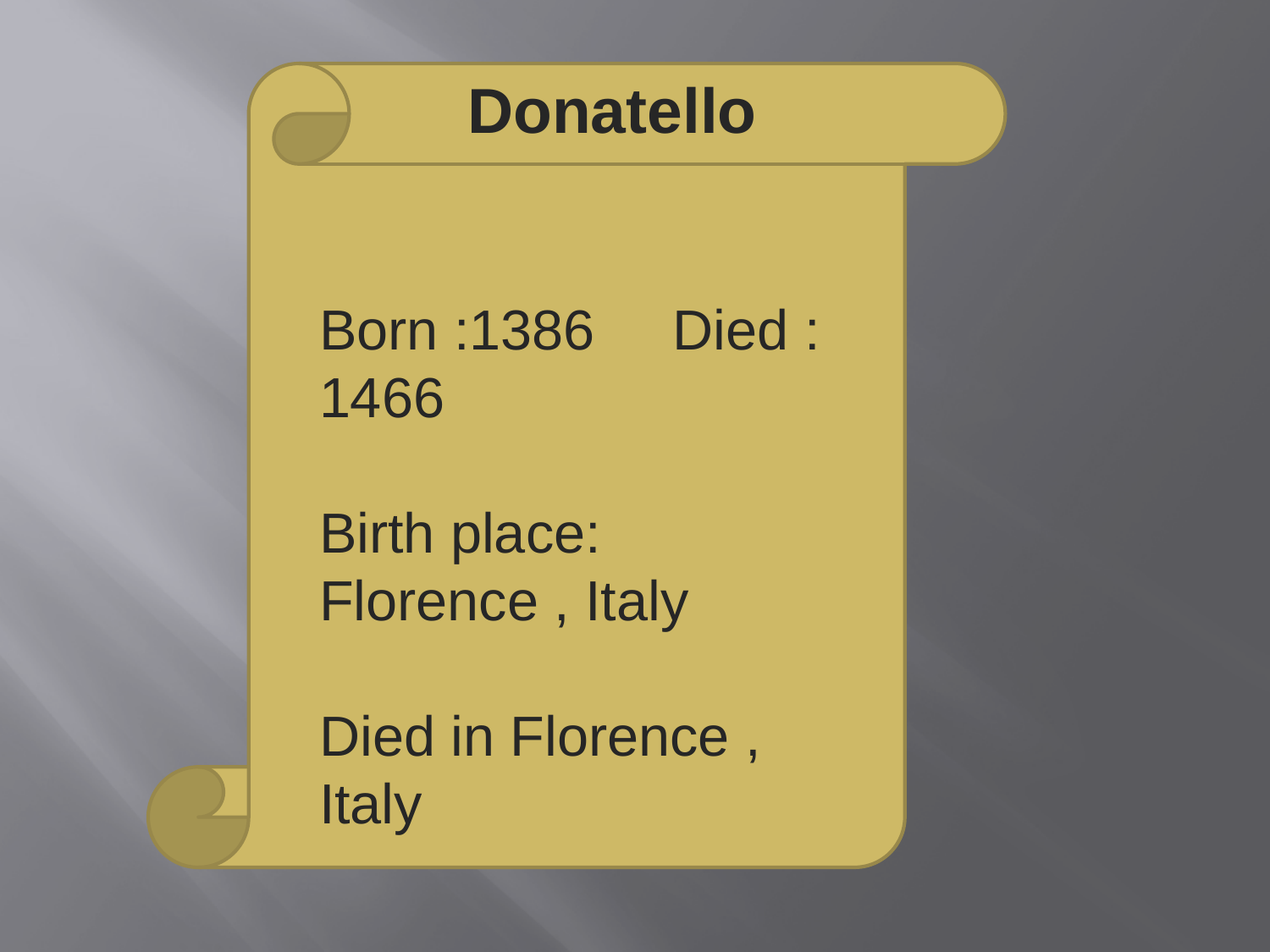

#

Donatello

Born :1386     Died : 1466

Birth place: Florence , Italy

Died in Florence , Italy